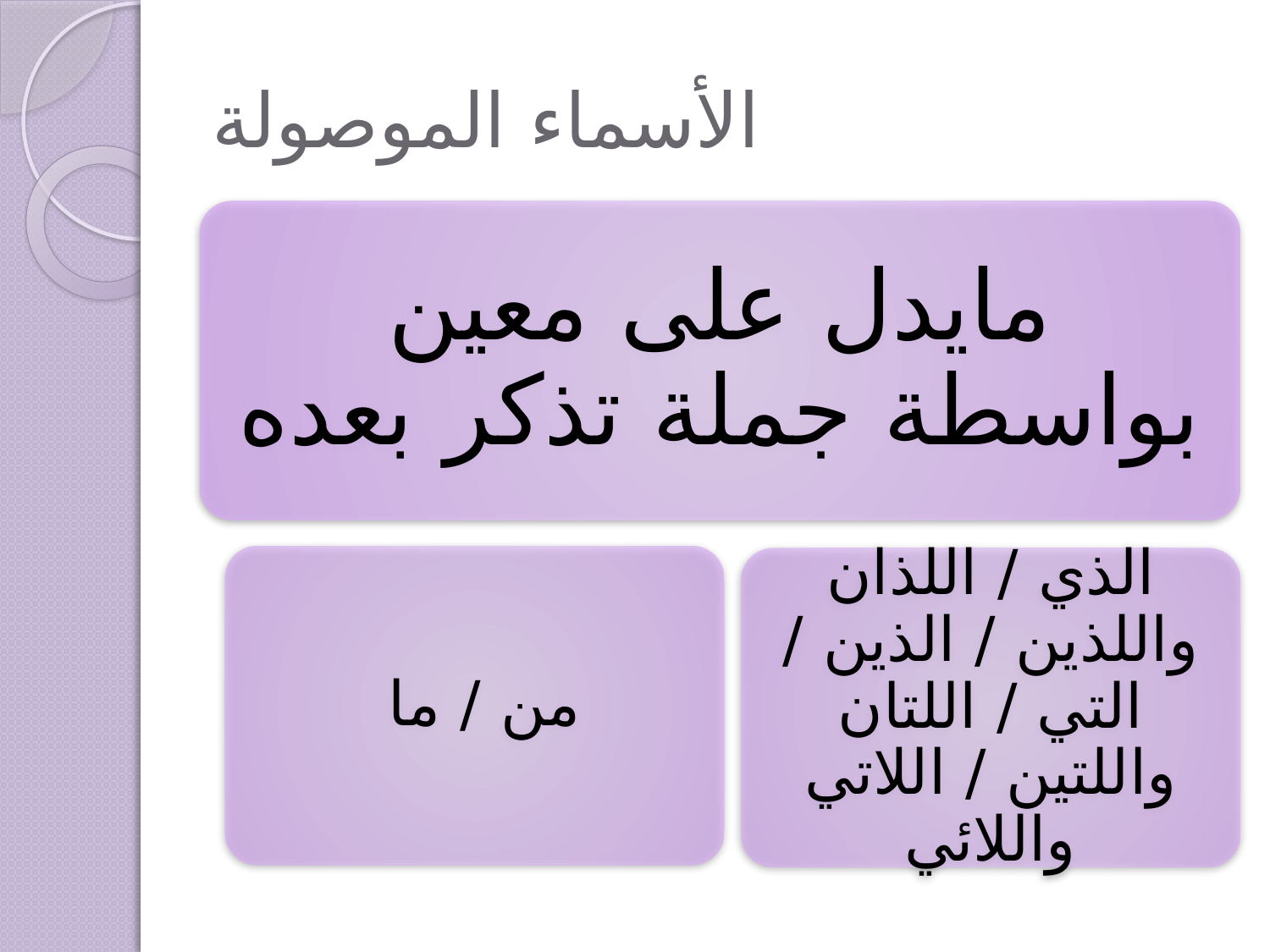

# الأسماء الموصولة
مايدل على معين بواسطة جملة تذكر بعده
من / ما
الذي / اللذان واللذين / الذين / التي / اللتان واللتين / اللاتي واللائي